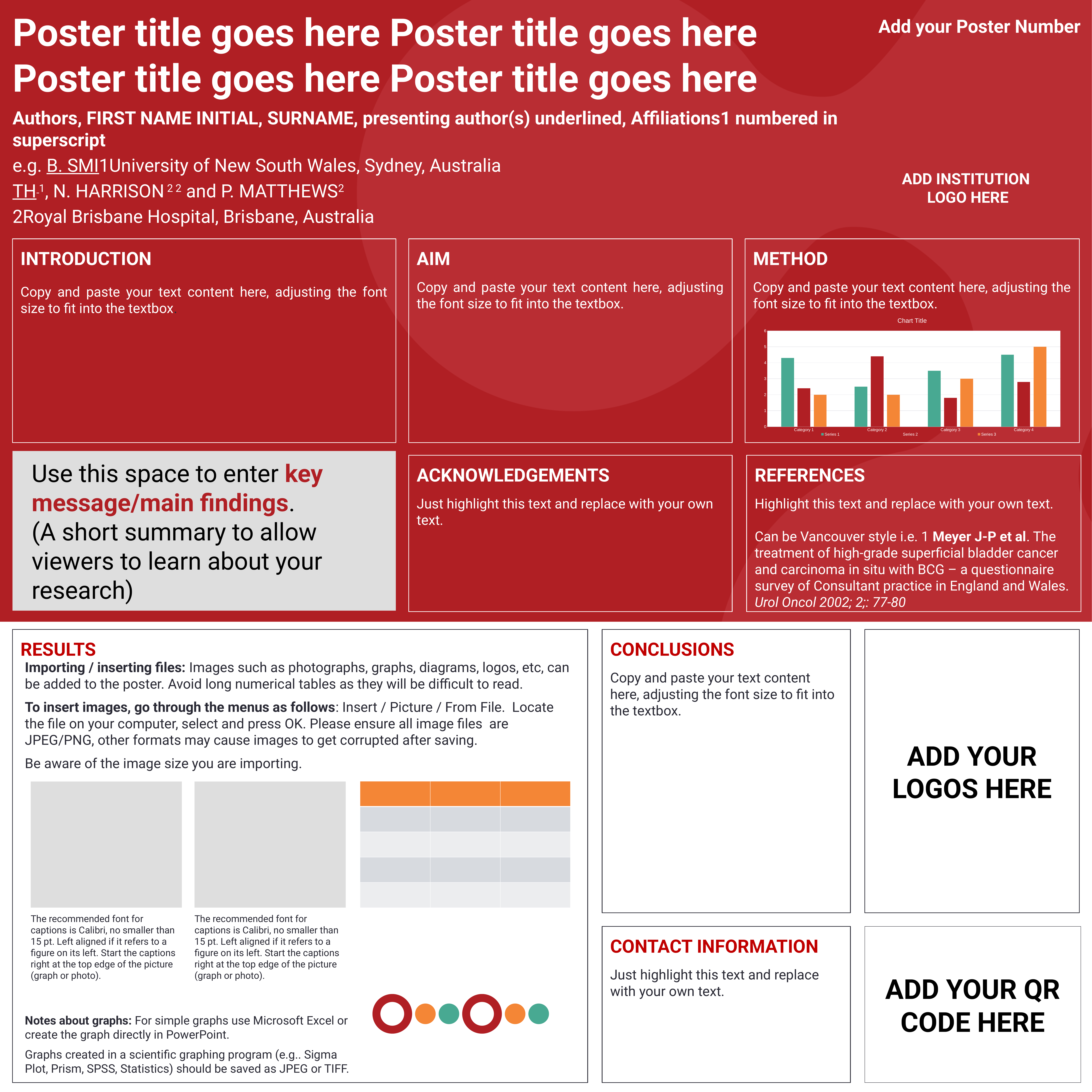

Add your Poster Number
Poster title goes here Poster title goes here Poster title goes here Poster title goes here
Authors, FIRST NAME INITIAL, SURNAME, presenting author(s) underlined, Affiliations1 numbered in superscript
e.g. B. SMI1University of New South Wales, Sydney, Australia
TH 1, N. HARRISON 2 2 and P. MATTHEWS2
2Royal Brisbane Hospital, Brisbane, Australia
Add INSTITUTION
LOGO here
INTRODUCTION
Copy and paste your text content here, adjusting the font size to fit into the textbox.
AIM
Copy and paste your text content here, adjusting the font size to fit into the textbox.
METHOD
Copy and paste your text content here, adjusting the font size to fit into the textbox.

### Chart:

| Category | Series 1 | Series 2 | Series 3 |
|---|---|---|---|
| Category 1 | 4.3 | 2.4 | 2.0 |
| Category 2 | 2.5 | 4.4 | 2.0 |
| Category 3 | 3.5 | 1.8 | 3.0 |
| Category 4 | 4.5 | 2.8 | 5.0 |
Use this space to enter key message/main findings.
(A short summary to allow viewers to learn about your research)
ACKNOWLEDGEMENTS
Just highlight this text and replace with your own text.
REFERENCES
Highlight this text and replace with your own text.
Can be Vancouver style i.e. 1 Meyer J-P et al. The treatment of high-grade superficial bladder cancer and carcinoma in situ with BCG – a questionnaire survey of Consultant practice in England and Wales. Urol Oncol 2002; 2;: 77-80

RESULTS
CONCLUSIONS
Copy and paste your text content here, adjusting the font size to fit into the textbox.
Add your logos here
Importing / inserting files: Images such as photographs, graphs, diagrams, logos, etc, can be added to the poster. Avoid long numerical tables as they will be difficult to read.
To insert images, go through the menus as follows: Insert / Picture / From File.  Locate the file on your computer, select and press OK. Please ensure all image files  are JPEG/PNG, other formats may cause images to get corrupted after saving.
Be aware of the image size you are importing.
|  |  |  |
| --- | --- | --- |
|  |  |  |
|  |  |  |
|  |  |  |
|  |  |  |

The recommended font for captions is Calibri, no smaller than 15 pt. Left aligned if it refers to a figure on its left. Start the captions right at the top edge of the picture (graph or photo).
The recommended font for captions is Calibri, no smaller than 15 pt. Left aligned if it refers to a figure on its left. Start the captions right at the top edge of the picture (graph or photo).
CONTACT INFORMATION
Just highlight this text and replace with your own text.
Add your QR CODE here

Notes about graphs: For simple graphs use Microsoft Excel or create the graph directly in PowerPoint.
Graphs created in a scientific graphing program (e.g.. Sigma Plot, Prism, SPSS, Statistics) should be saved as JPEG or TIFF.